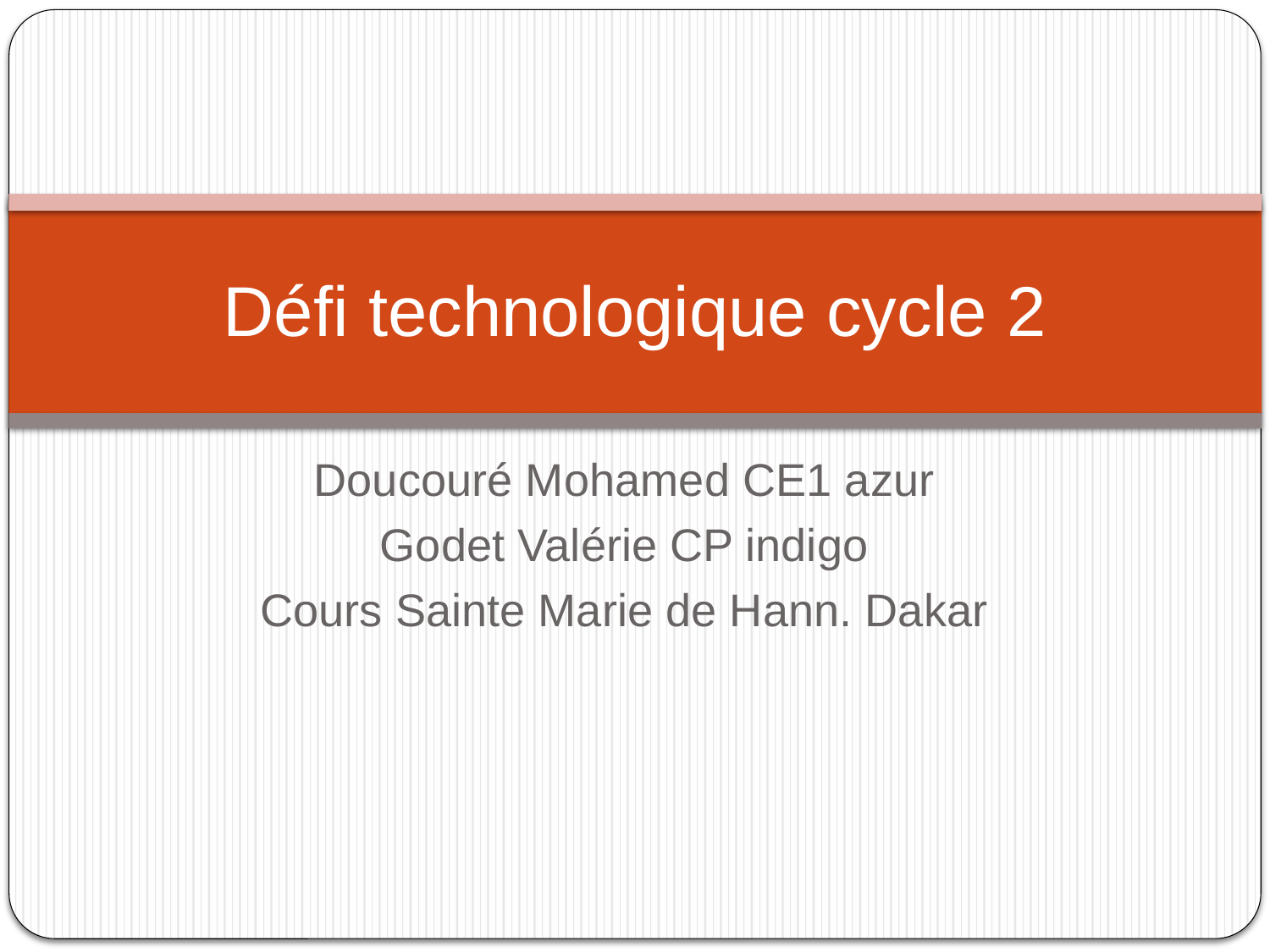

# Défi technologique cycle 2
Doucouré Mohamed CE1 azur
Godet Valérie CP indigo
Cours Sainte Marie de Hann. Dakar